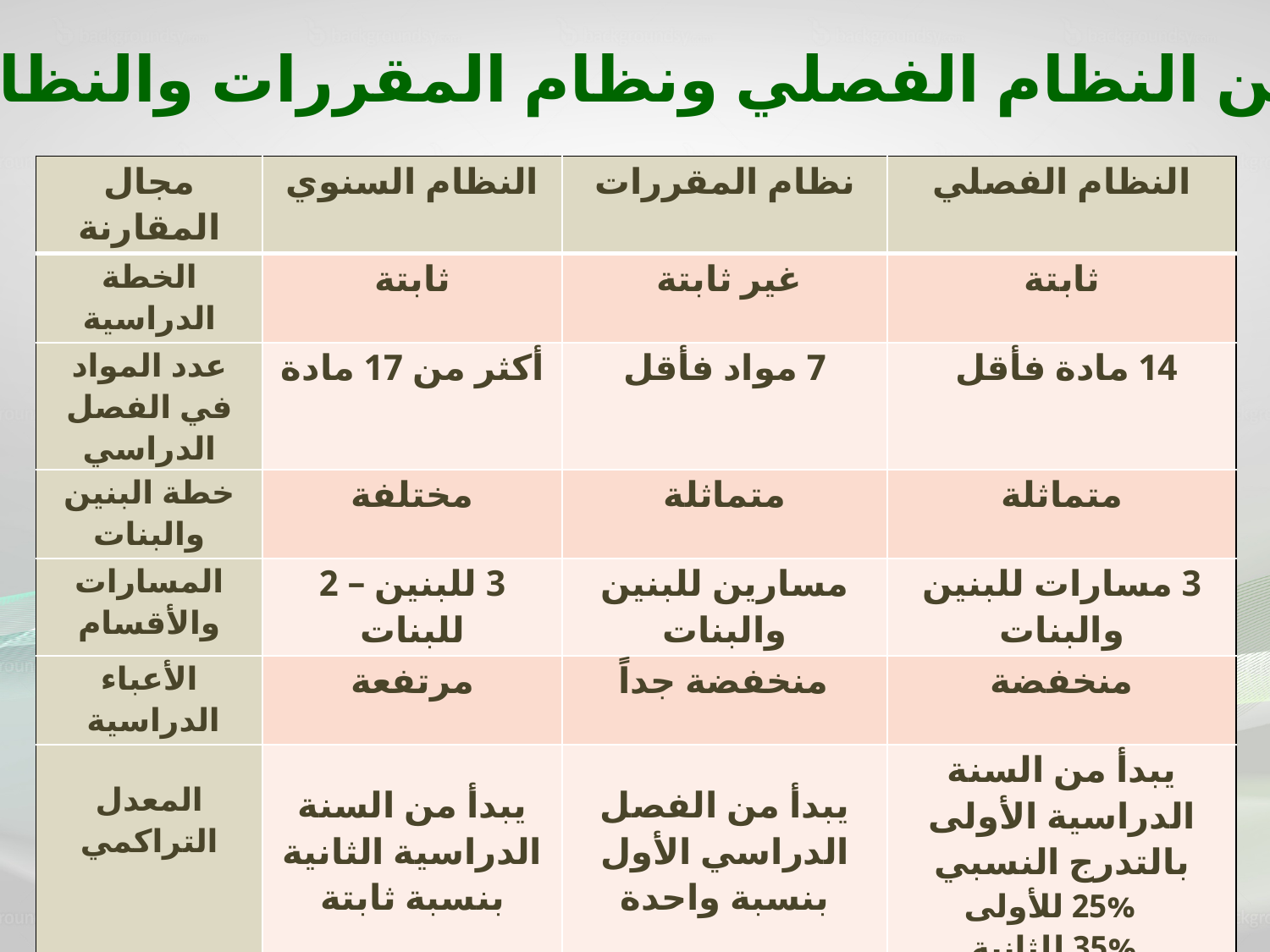

مقارنة بين النظام الفصلي ونظام المقررات والنظام السنوي
| مجال المقارنة | النظام السنوي | نظام المقررات | النظام الفصلي |
| --- | --- | --- | --- |
| الخطة الدراسية | ثابتة | غير ثابتة | ثابتة |
| عدد المواد في الفصل الدراسي | أكثر من 17 مادة | 7 مواد فأقل | 14 مادة فأقل |
| خطة البنين والبنات | مختلفة | متماثلة | متماثلة |
| المسارات والأقسام | 3 للبنين – 2 للبنات | مسارين للبنين والبنات | 3 مسارات للبنين والبنات |
| الأعباء الدراسية | مرتفعة | منخفضة جداً | منخفضة |
| المعدل التراكمي | يبدأ من السنة الدراسية الثانية بنسبة ثابتة | يبدأ من الفصل الدراسي الأول بنسبة واحدة | يبدأ من السنة الدراسية الأولى بالتدرج النسبي 25% للأولى 35% للثانية 40% للثالثة |
| المواد الاختيارية | لا يوجد | يوجد | لا يوجد |